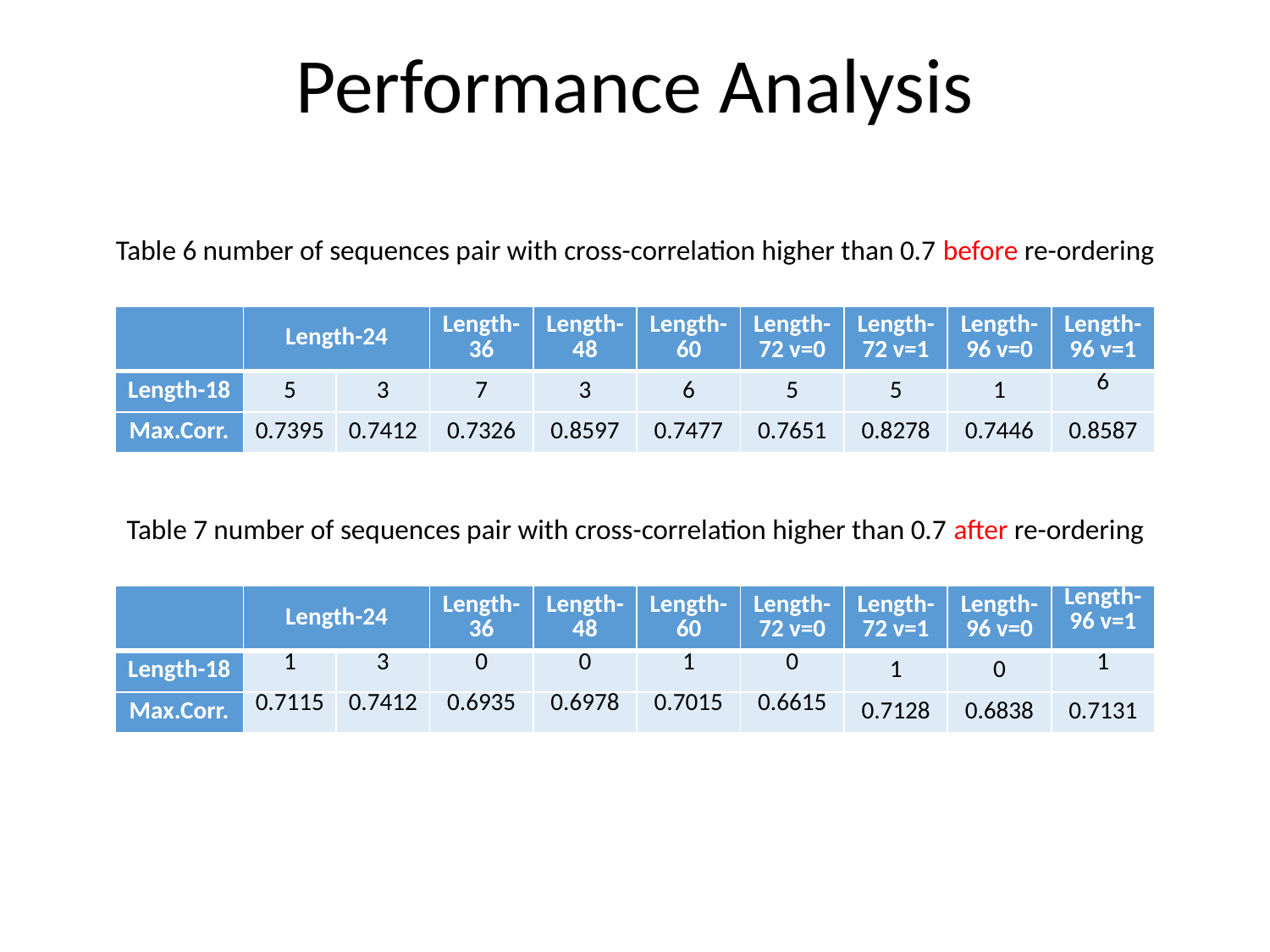

# Performance Analysis
Table 6 number of sequences pair with cross-correlation higher than 0.7 before re-ordering
|  | Length-24 |  | Length-36 | Length-48 | Length-60 | Length-72 v=0 | Length-72 v=1 | Length-96 v=0 | Length-96 v=1 |
| --- | --- | --- | --- | --- | --- | --- | --- | --- | --- |
| Length-18 | 5 | 3 | 7 | 3 | 6 | 5 | 5 | 1 | 6 |
| Max.Corr. | 0.7395 | 0.7412 | 0.7326 | 0.8597 | 0.7477 | 0.7651 | 0.8278 | 0.7446 | 0.8587 |
Table 7 number of sequences pair with cross-correlation higher than 0.7 after re-ordering
|  | Length-24 |  | Length-36 | Length-48 | Length-60 | Length-72 v=0 | Length-72 v=1 | Length-96 v=0 | Length-96 v=1 |
| --- | --- | --- | --- | --- | --- | --- | --- | --- | --- |
| Length-18 | 1 | 3 | 0 | 0 | 1 | 0 | 1 | 0 | 1 |
| Max.Corr. | 0.7115 | 0.7412 | 0.6935 | 0.6978 | 0.7015 | 0.6615 | 0.7128 | 0.6838 | 0.7131 |